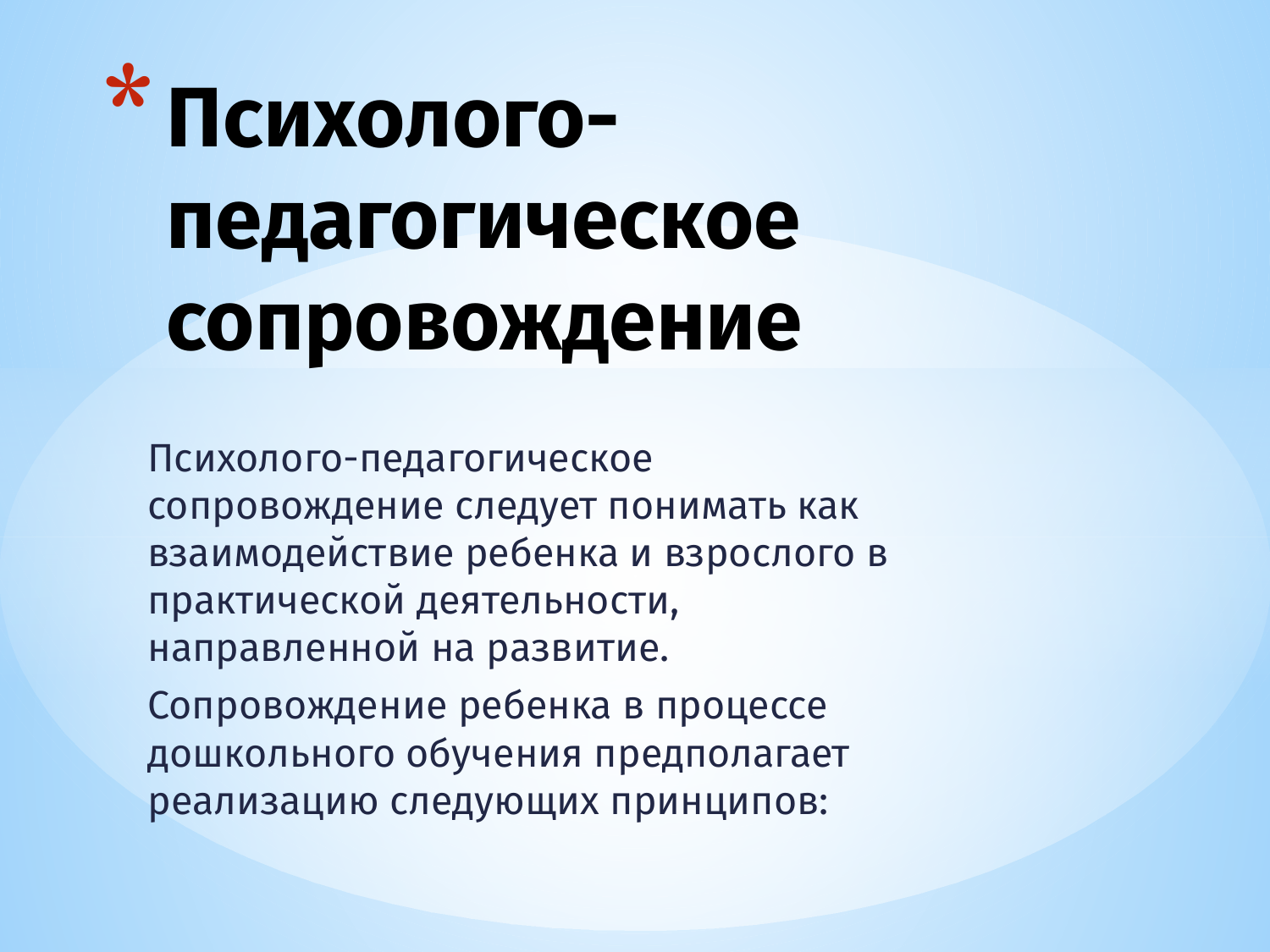

# Психолого-педагогическое сопровождение
Психолого-педагогическое сопровождение следует понимать как взаимодействие ребенка и взрослого в практической деятельности, направленной на развитие.
Сопровождение ребенка в процессе дошкольного обучения предполагает реализацию следующих принципов: